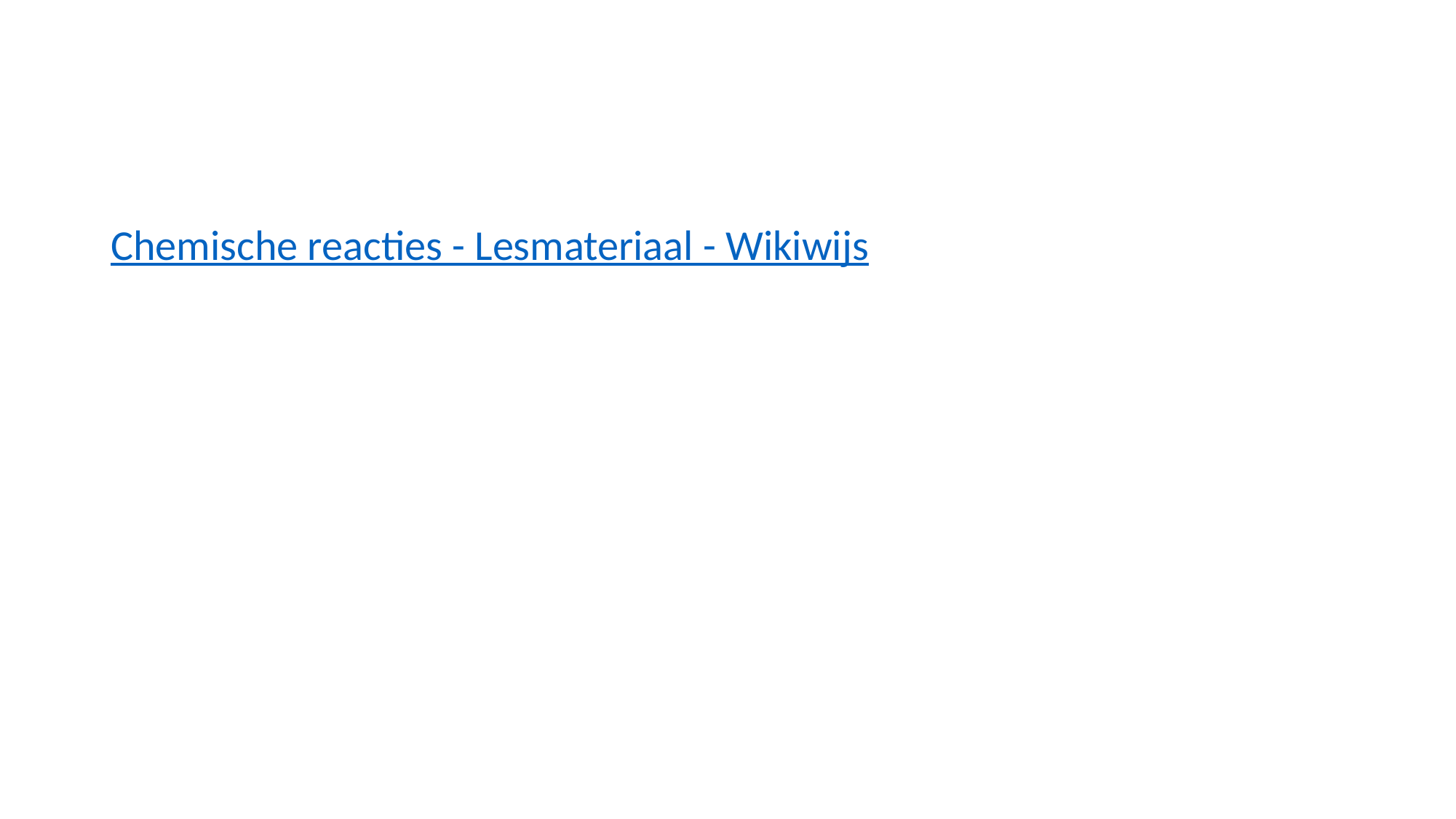

#
Chemische reacties - Lesmateriaal - Wikiwijs